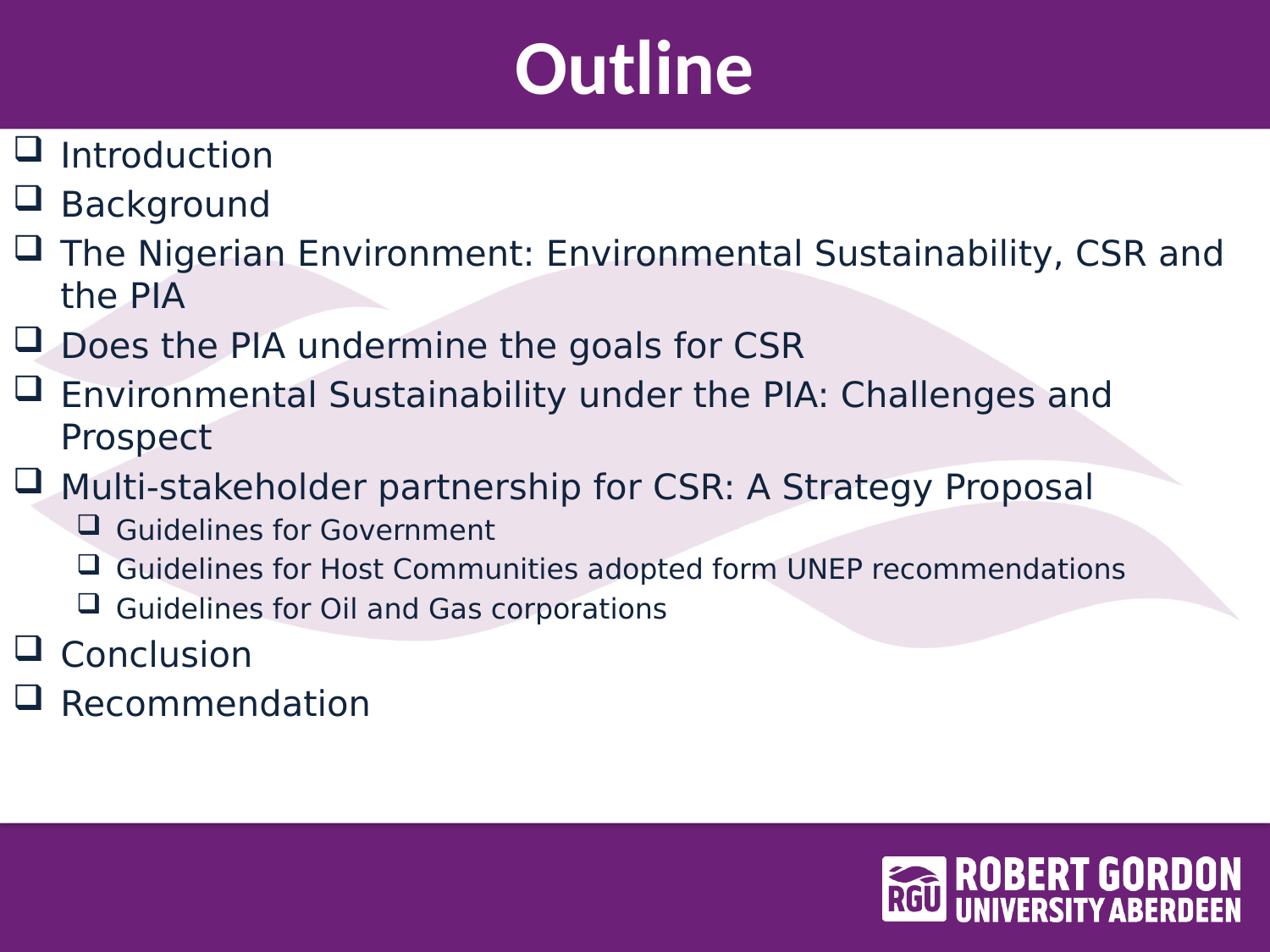

# Outline
Introduction
Background
The Nigerian Environment: Environmental Sustainability, CSR and the PIA
Does the PIA undermine the goals for CSR
Environmental Sustainability under the PIA: Challenges and Prospect
Multi-stakeholder partnership for CSR: A Strategy Proposal
Guidelines for Government
Guidelines for Host Communities adopted form UNEP recommendations
Guidelines for Oil and Gas corporations
Conclusion
Recommendation